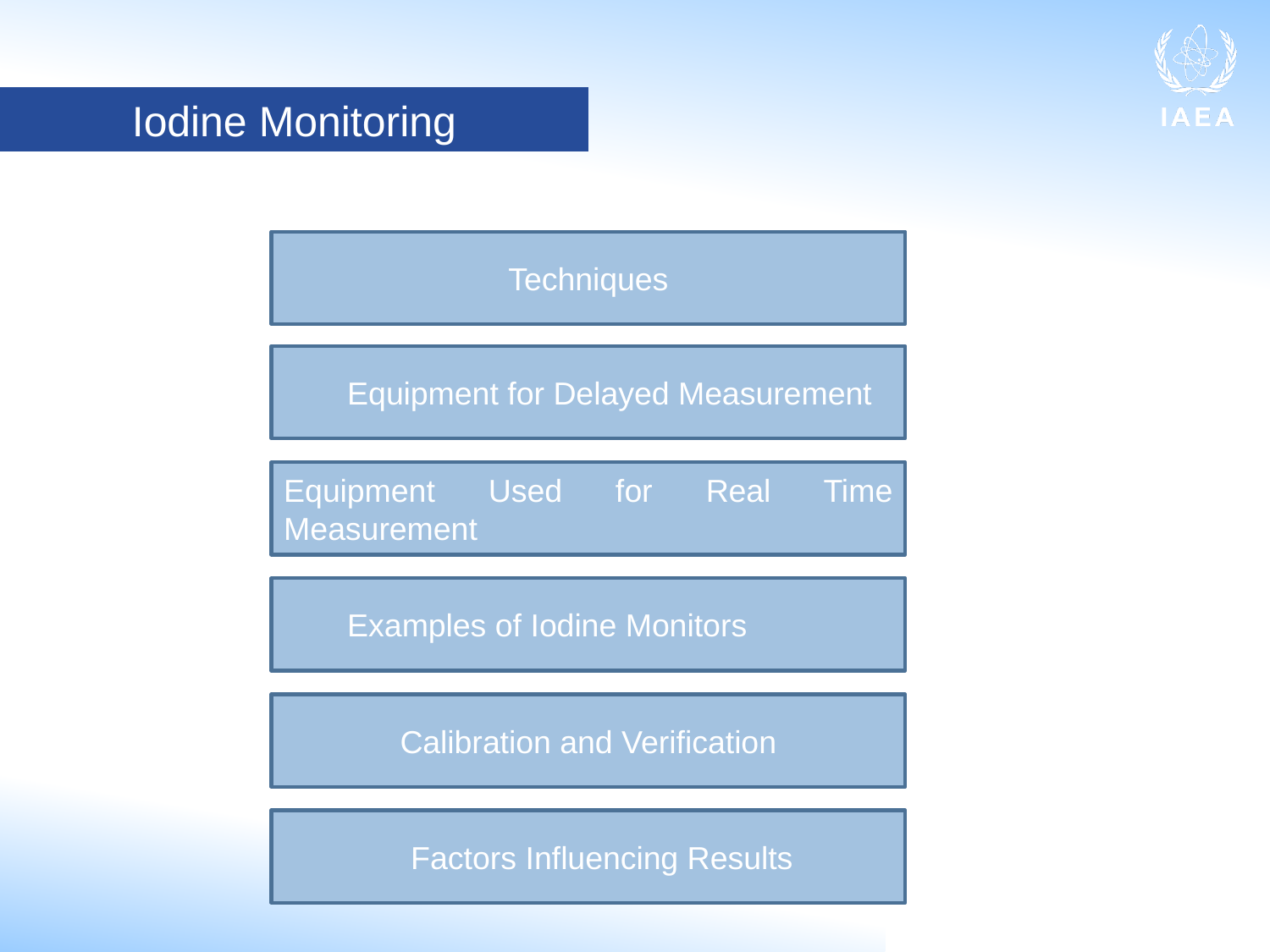

Iodine Monitoring

Techniques

Equipment for Delayed Measurement

Equipment Used for Real Time Measurement

Examples of Iodine Monitors

Calibration and Verification

	Factors Influencing Results